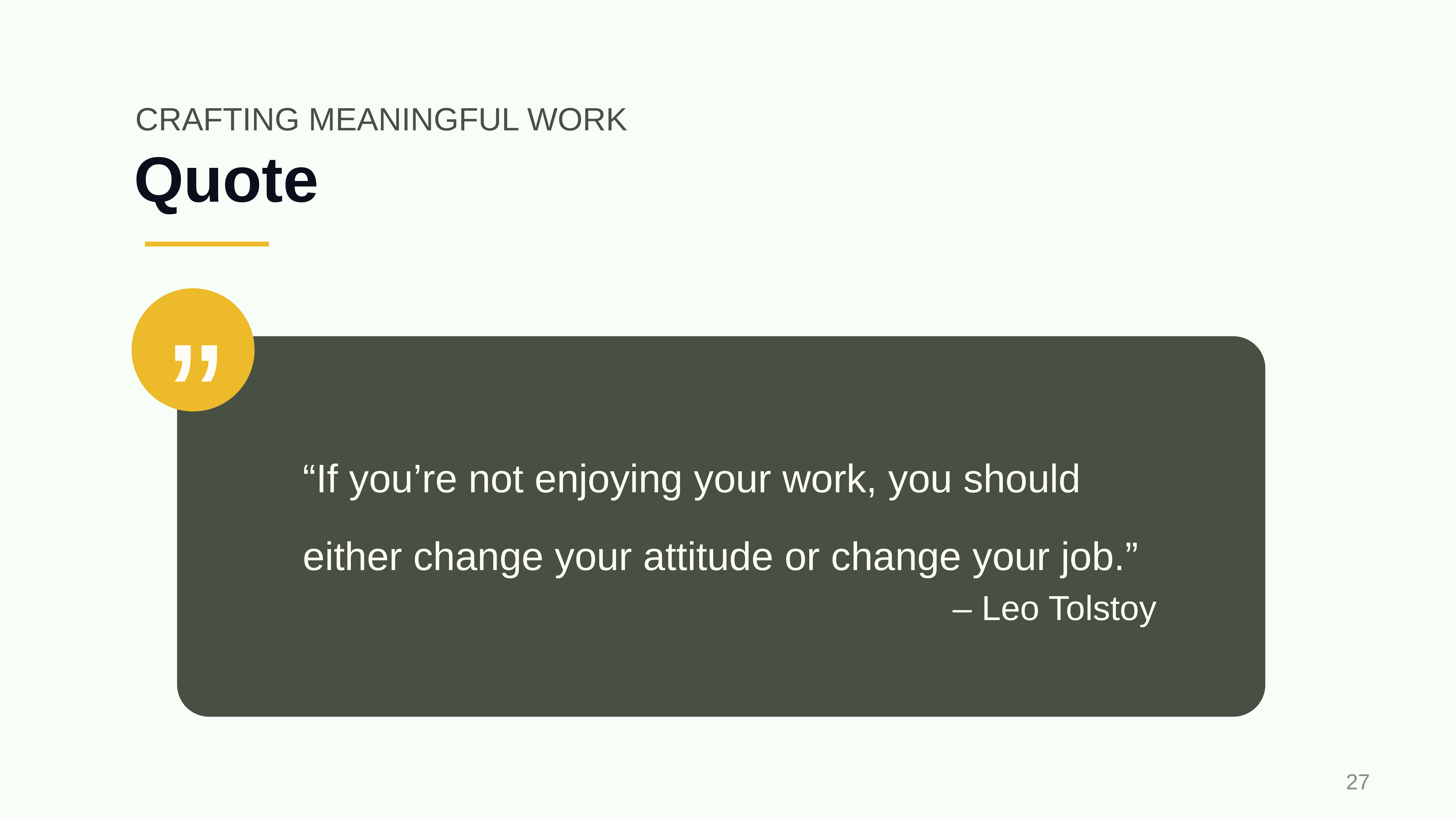

CRAFTING MEANINGFUL WORK
# Quote

”

“If you’re not enjoying your work, you should either change your attitude or change your job.”
– Leo Tolstoy
27